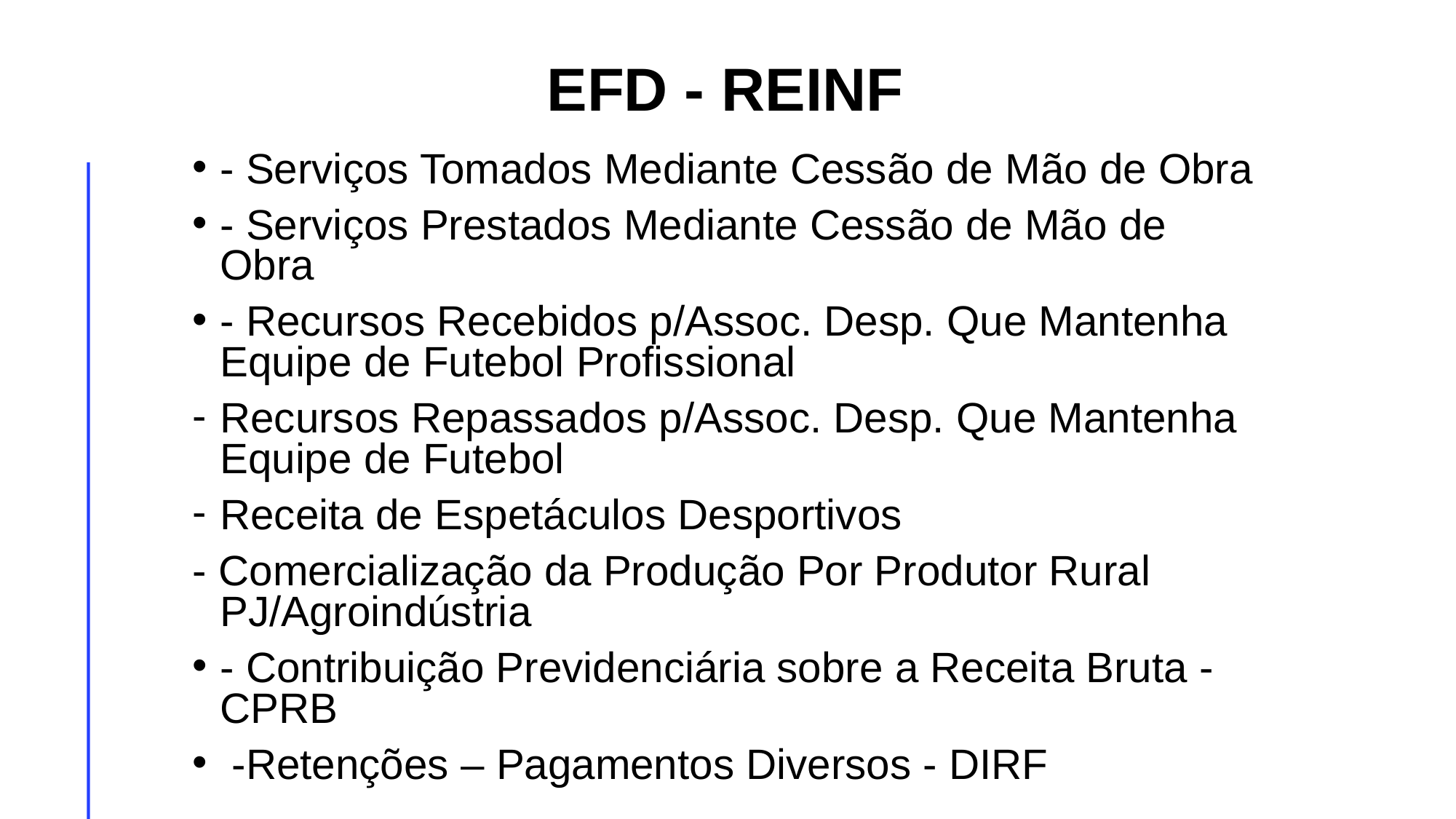

# EFD - REINF
- Serviços Tomados Mediante Cessão de Mão de Obra
- Serviços Prestados Mediante Cessão de Mão de Obra
- Recursos Recebidos p/Assoc. Desp. Que Mantenha Equipe de Futebol Profissional
Recursos Repassados p/Assoc. Desp. Que Mantenha Equipe de Futebol
Receita de Espetáculos Desportivos
- Comercialização da Produção Por Produtor Rural PJ/Agroindústria
- Contribuição Previdenciária sobre a Receita Bruta - CPRB
 -Retenções – Pagamentos Diversos - DIRF